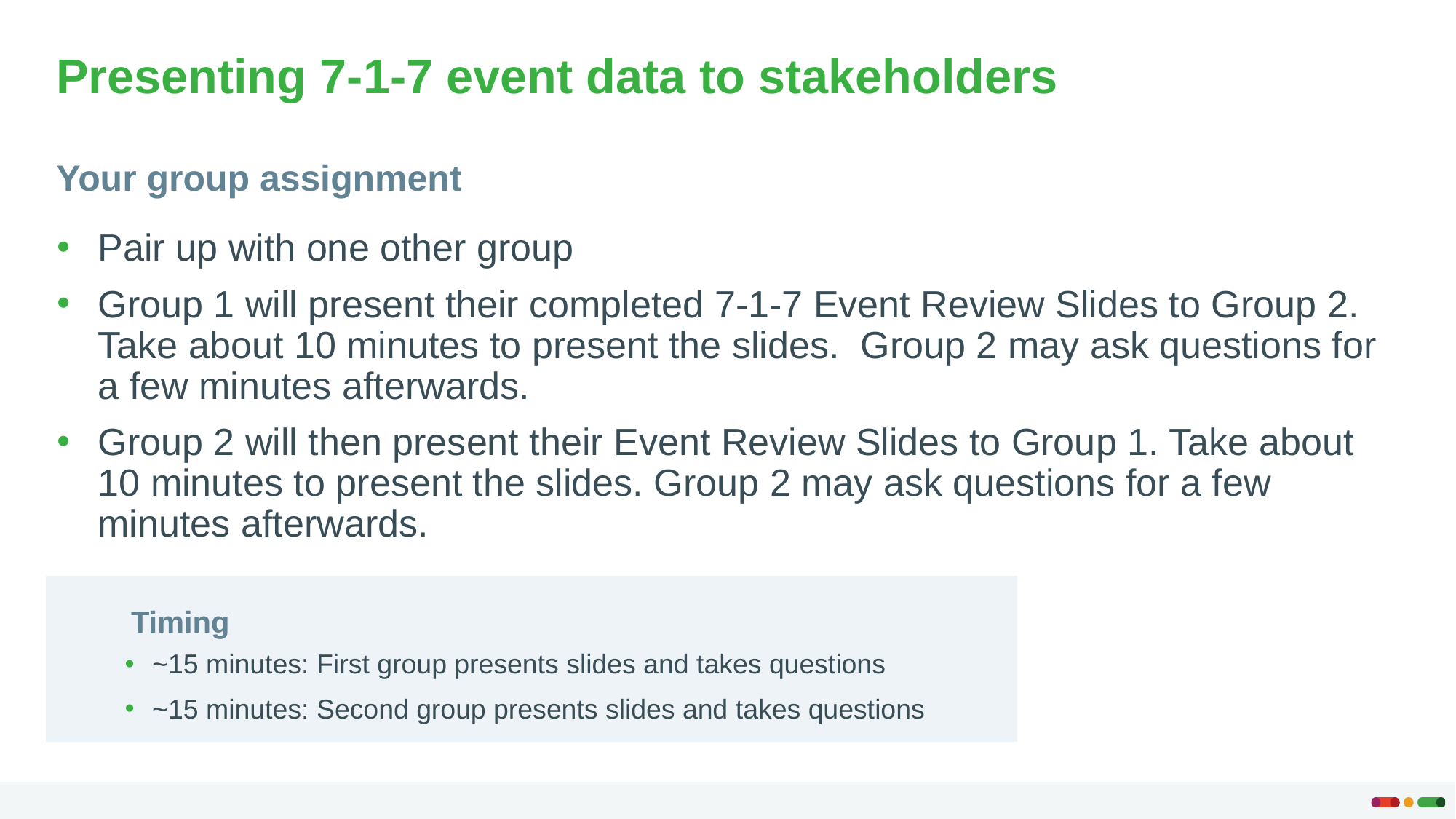

Presenting 7-1-7 event data to stakeholders
Your group assignment
Pair up with one other group
Group 1 will present their completed 7-1-7 Event Review Slides to Group 2.  Take about 10 minutes to present the slides.  Group 2 may ask questions for a few minutes afterwards.
Group 2 will then present their Event Review Slides to Group 1. Take about 10 minutes to present the slides. Group 2 may ask questions for a few minutes afterwards.

Timing
~15 minutes: First group presents slides and takes questions
~15 minutes: Second group presents slides and takes questions